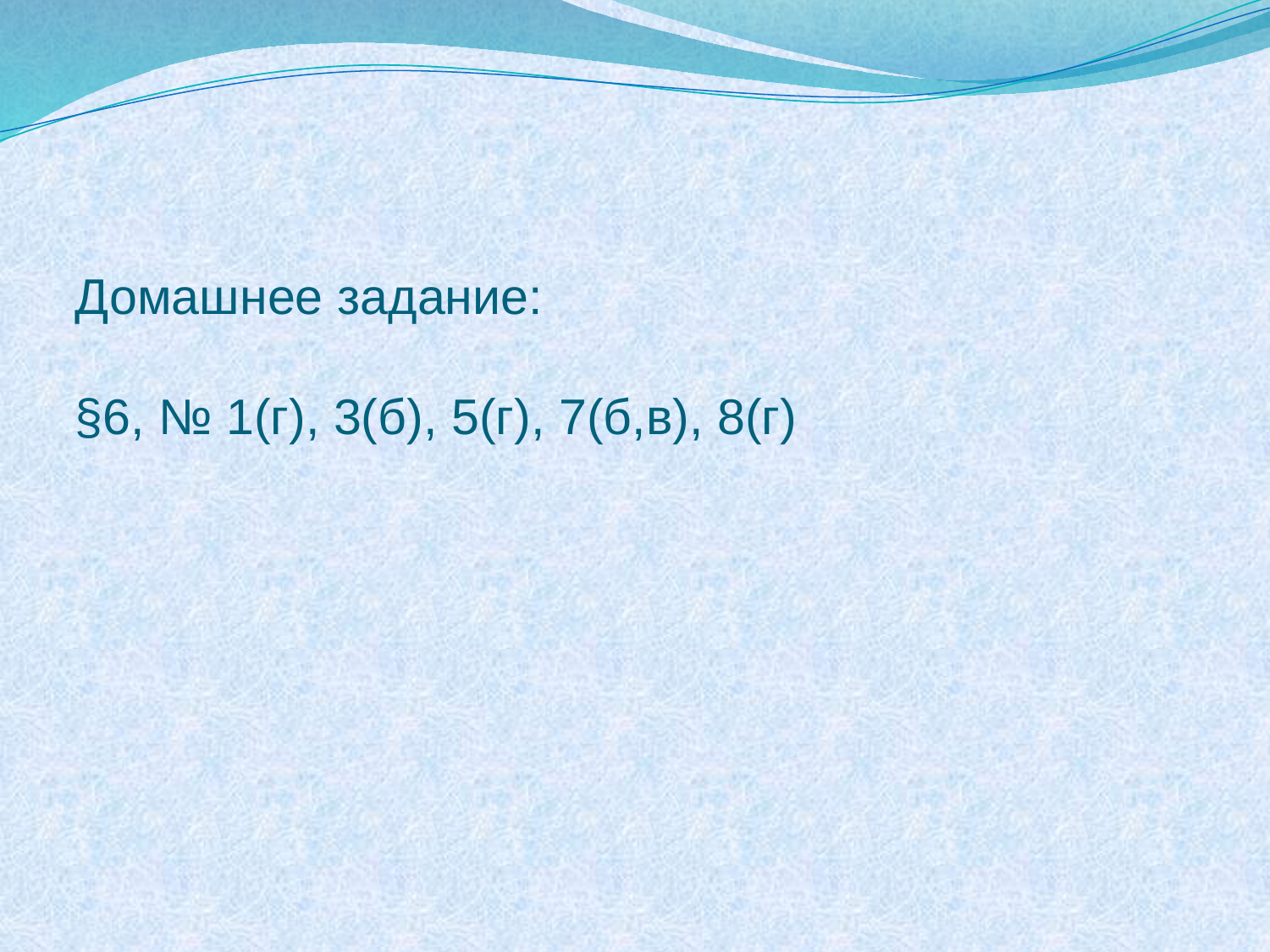

# Домашнее задание: §6, № 1(г), 3(б), 5(г), 7(б,в), 8(г)